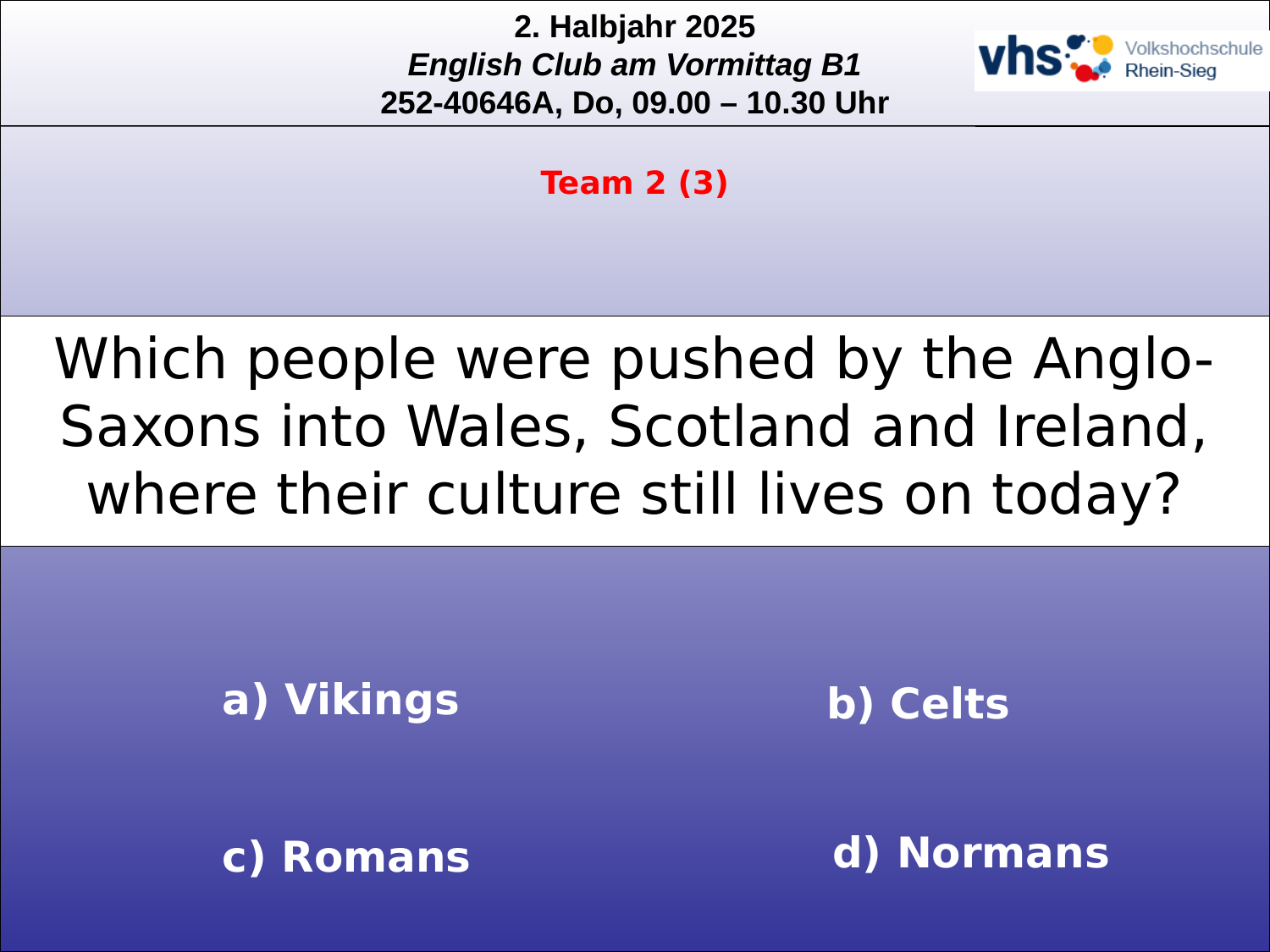

Team 2 (3)
# Which people were pushed by the Anglo-Saxons into Wales, Scotland and Ireland, where their culture still lives on today?
a) Vikings
b) Celts
d) Normans
c) Romans